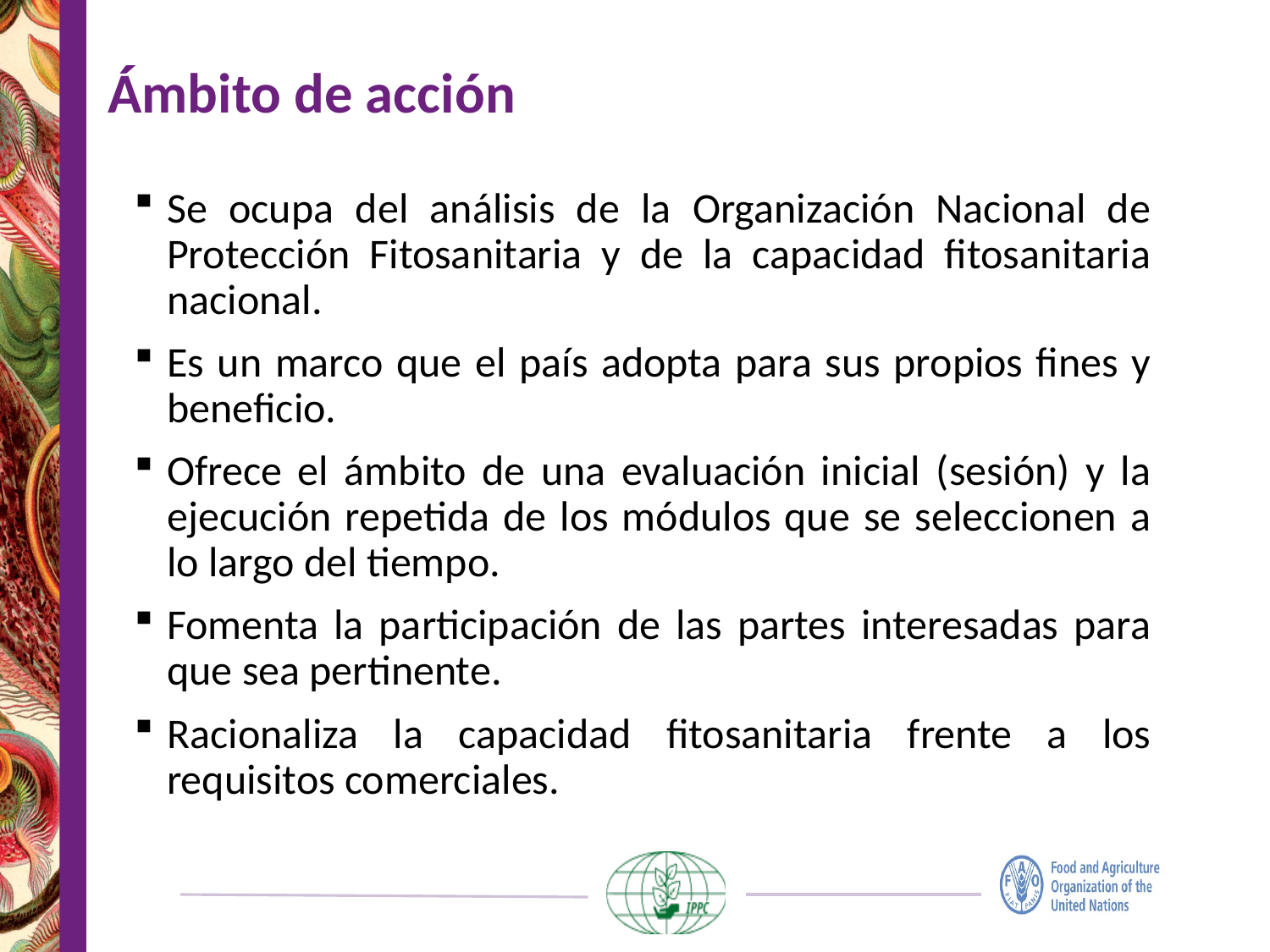

# Ámbito de acción
Se ocupa del análisis de la Organización Nacional de Protección Fitosanitaria y de la capacidad fitosanitaria nacional.
Es un marco que el país adopta para sus propios fines y beneficio.
Ofrece el ámbito de una evaluación inicial (sesión) y la ejecución repetida de los módulos que se seleccionen a lo largo del tiempo.
Fomenta la participación de las partes interesadas para que sea pertinente.
Racionaliza la capacidad fitosanitaria frente a los requisitos comerciales.